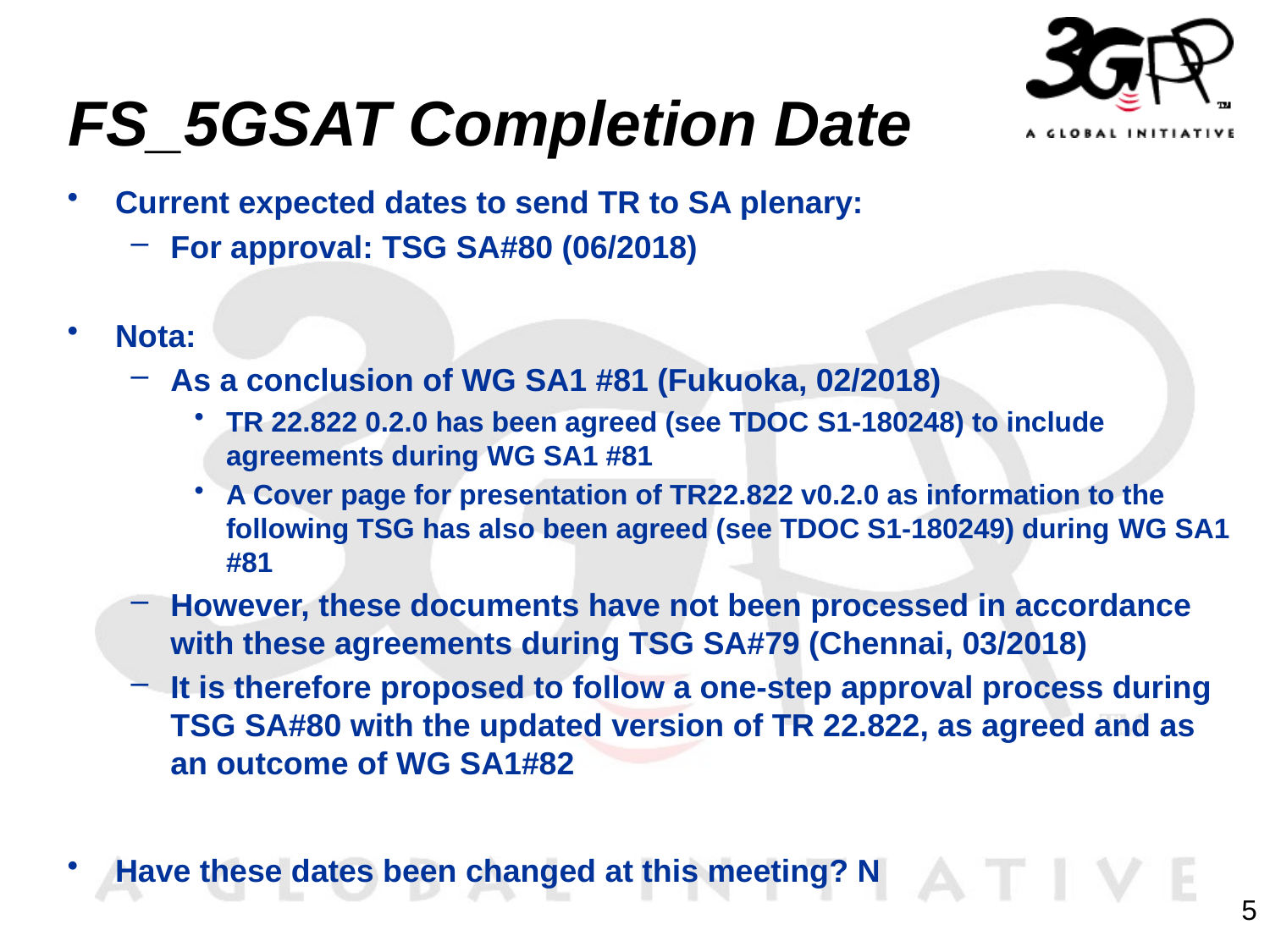

# FS_5GSAT Completion Date
Current expected dates to send TR to SA plenary:
For approval: TSG SA#80 (06/2018)

Nota:
As a conclusion of WG SA1 #81 (Fukuoka, 02/2018)
TR 22.822 0.2.0 has been agreed (see TDOC S1‑180248) to include agreements during WG SA1 #81
A Cover page for presentation of TR22.822 v0.2.0 as information to the following TSG has also been agreed (see TDOC S1‑180249) during WG SA1 #81
However, these documents have not been processed in accordance with these agreements during TSG SA#79 (Chennai, 03/2018)
It is therefore proposed to follow a one-step approval process during TSG SA#80 with the updated version of TR 22.822, as agreed and as an outcome of WG SA1#82

Have these dates been changed at this meeting? N

5